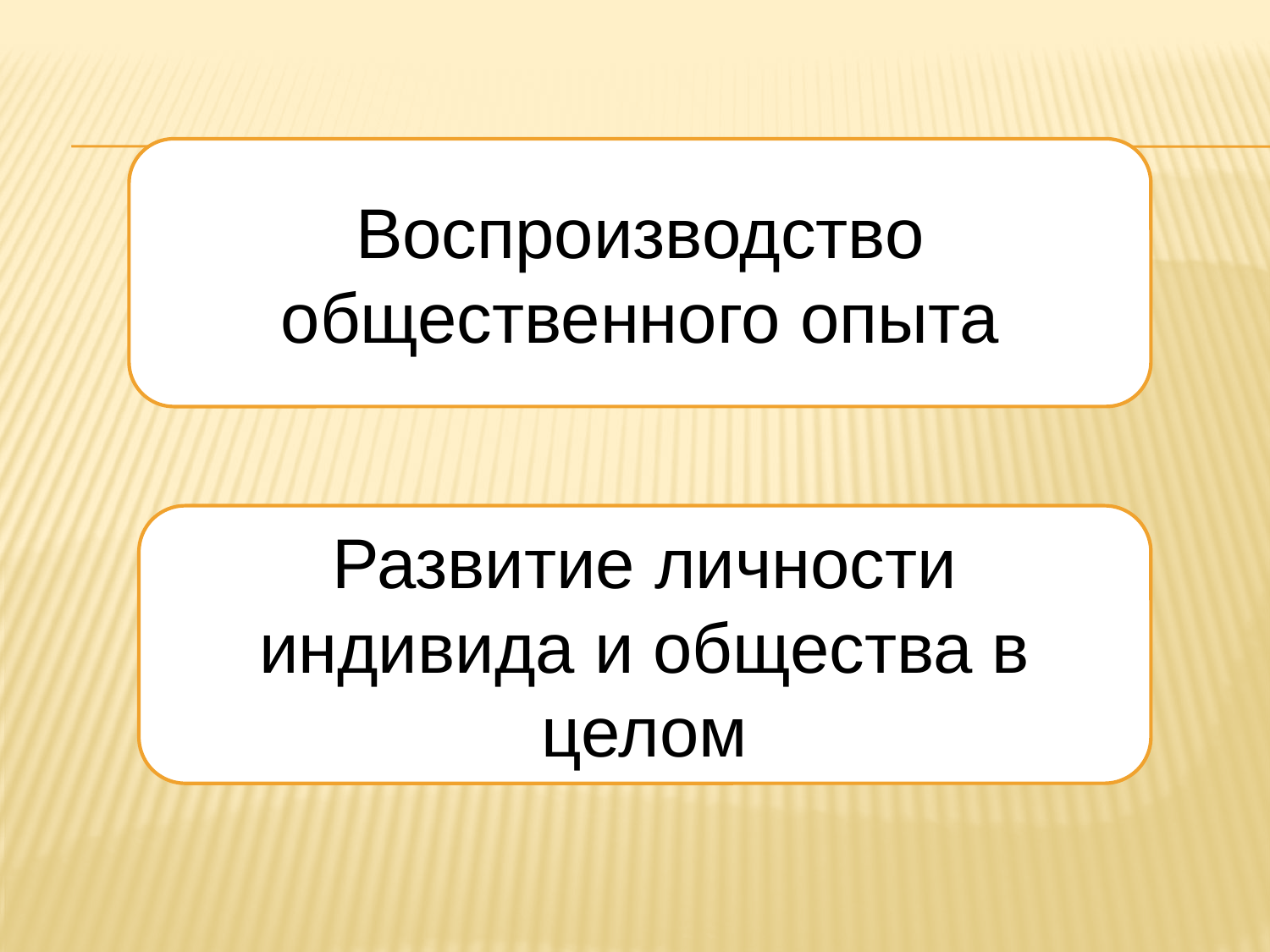

Воспроизводство общественного опыта
Развитие личности индивида и общества в целом